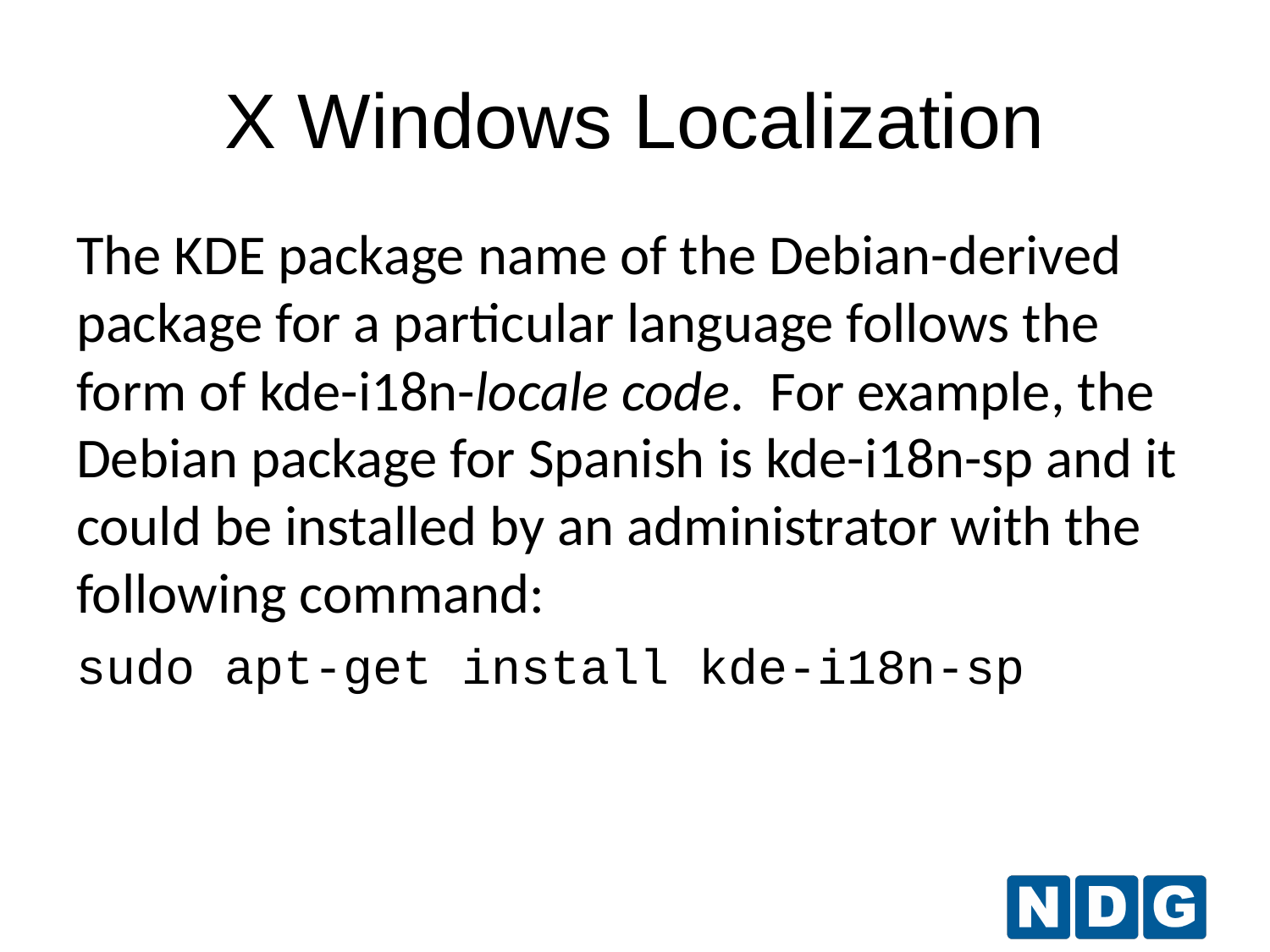

# X Windows Localization
The KDE package name of the Debian-derived package for a particular language follows the form of kde-i18n-locale code.  For example, the Debian package for Spanish is kde-i18n-sp and it could be installed by an administrator with the following command:
sudo apt-get install kde-i18n-sp